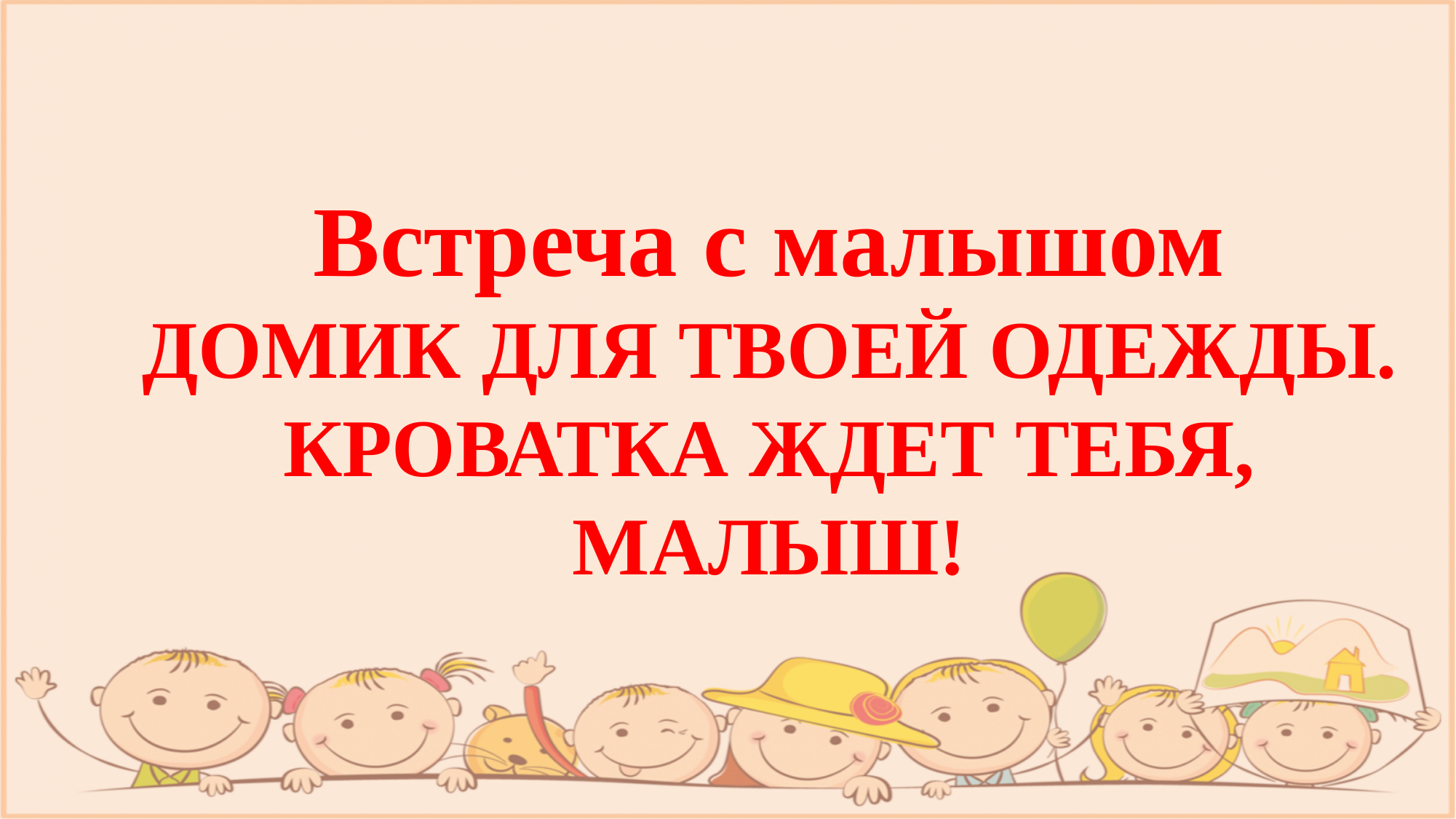

# Встреча с малышом ДОМИК ДЛЯ ТВОЕЙ ОДЕЖДЫ. КРОВАТКА ЖДЕТ ТЕБЯ, МАЛЫШ!